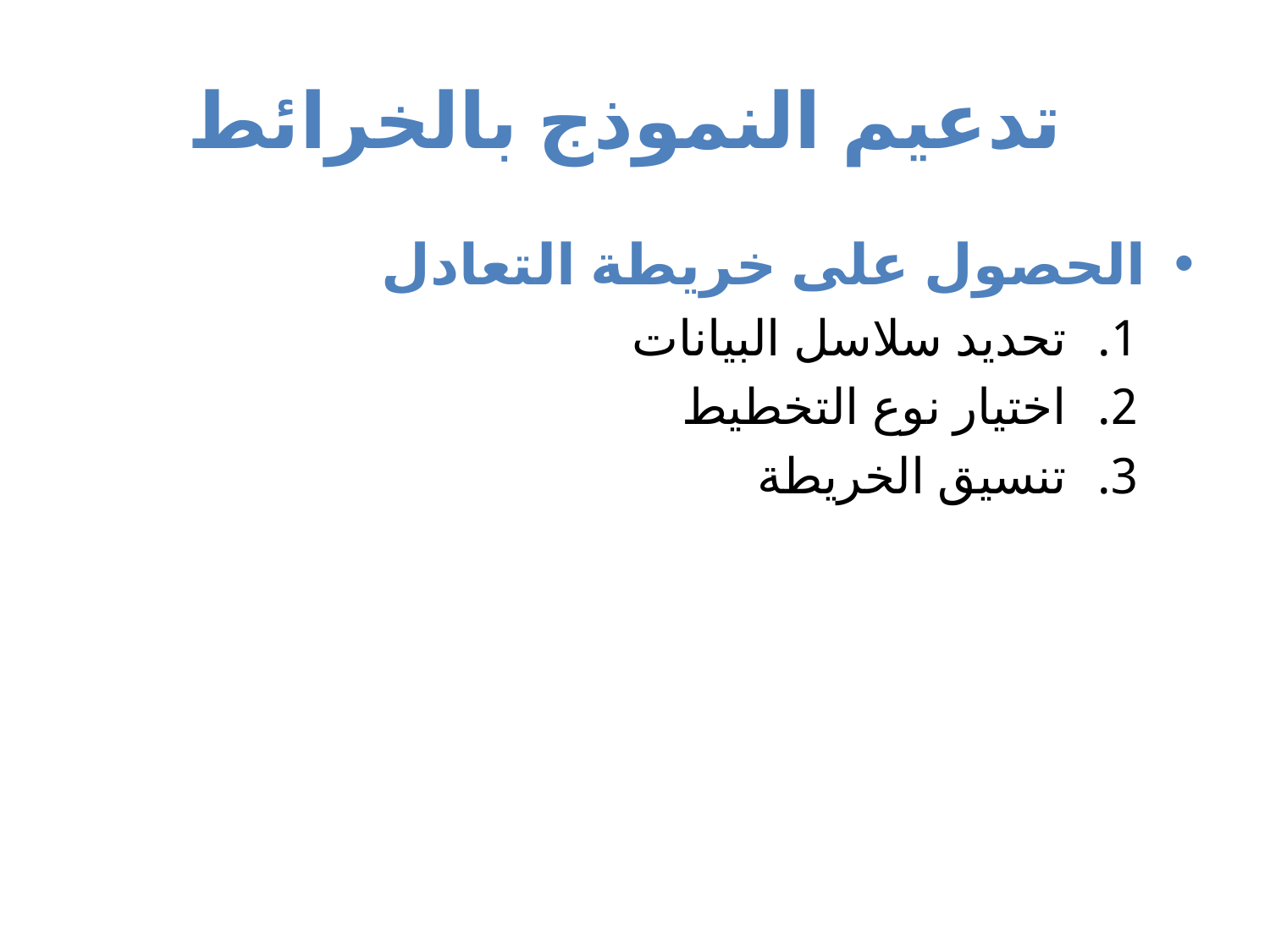

# تدعيم النموذج بالخرائط
الحصول على خريطة التعادل
تحديد سلاسل البيانات
اختيار نوع التخطيط
تنسيق الخريطة